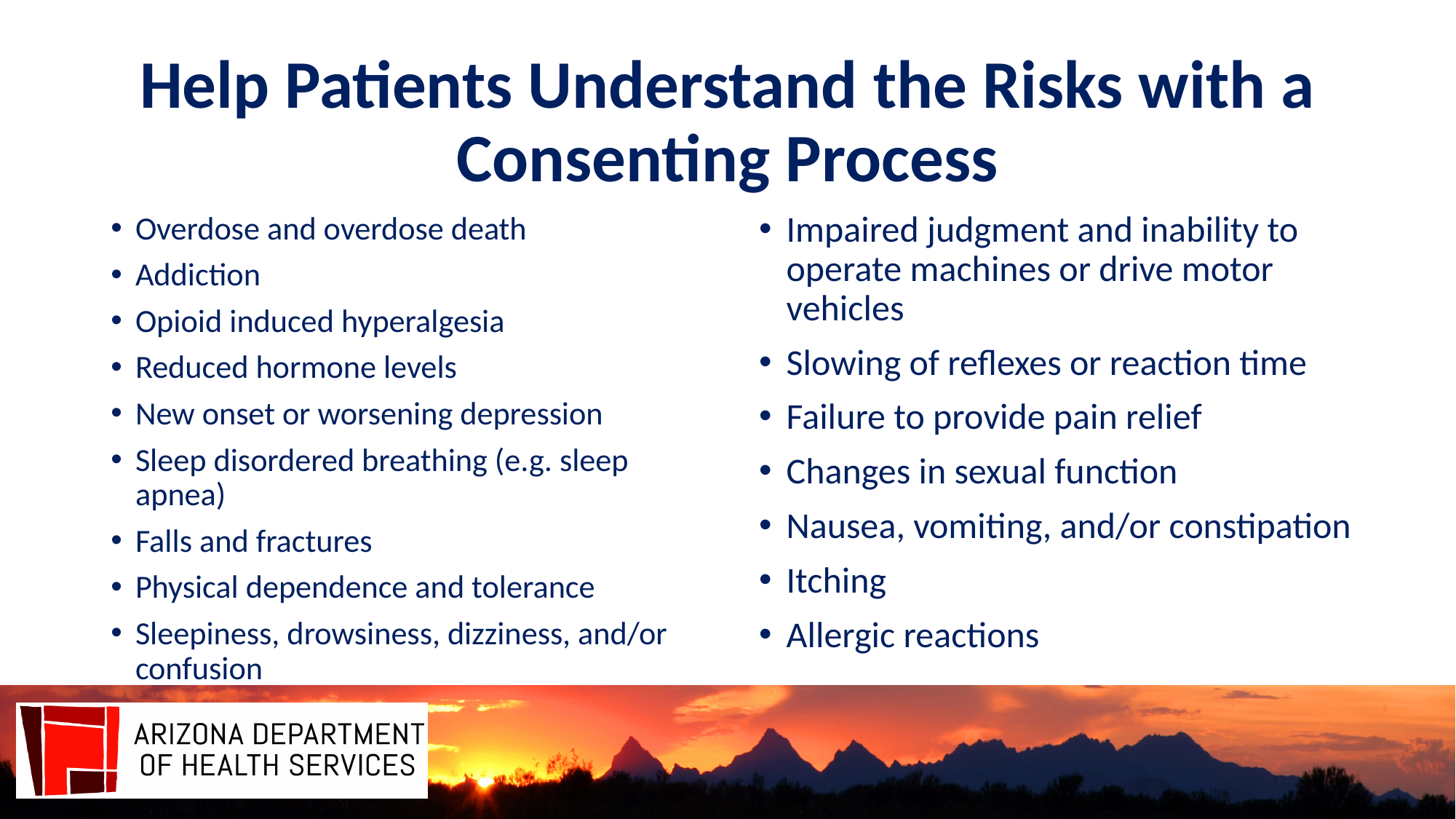

# Help Patients Understand the Risks with a Consenting Process
Impaired judgment and inability to operate machines or drive motor vehicles
Slowing of reflexes or reaction time
Failure to provide pain relief
Changes in sexual function
Nausea, vomiting, and/or constipation
Itching
Allergic reactions

Overdose and overdose death
Addiction
Opioid induced hyperalgesia
Reduced hormone levels
New onset or worsening depression
Sleep disordered breathing (e.g. sleep apnea)
Falls and fractures
Physical dependence and tolerance
Sleepiness, drowsiness, dizziness, and/or confusion